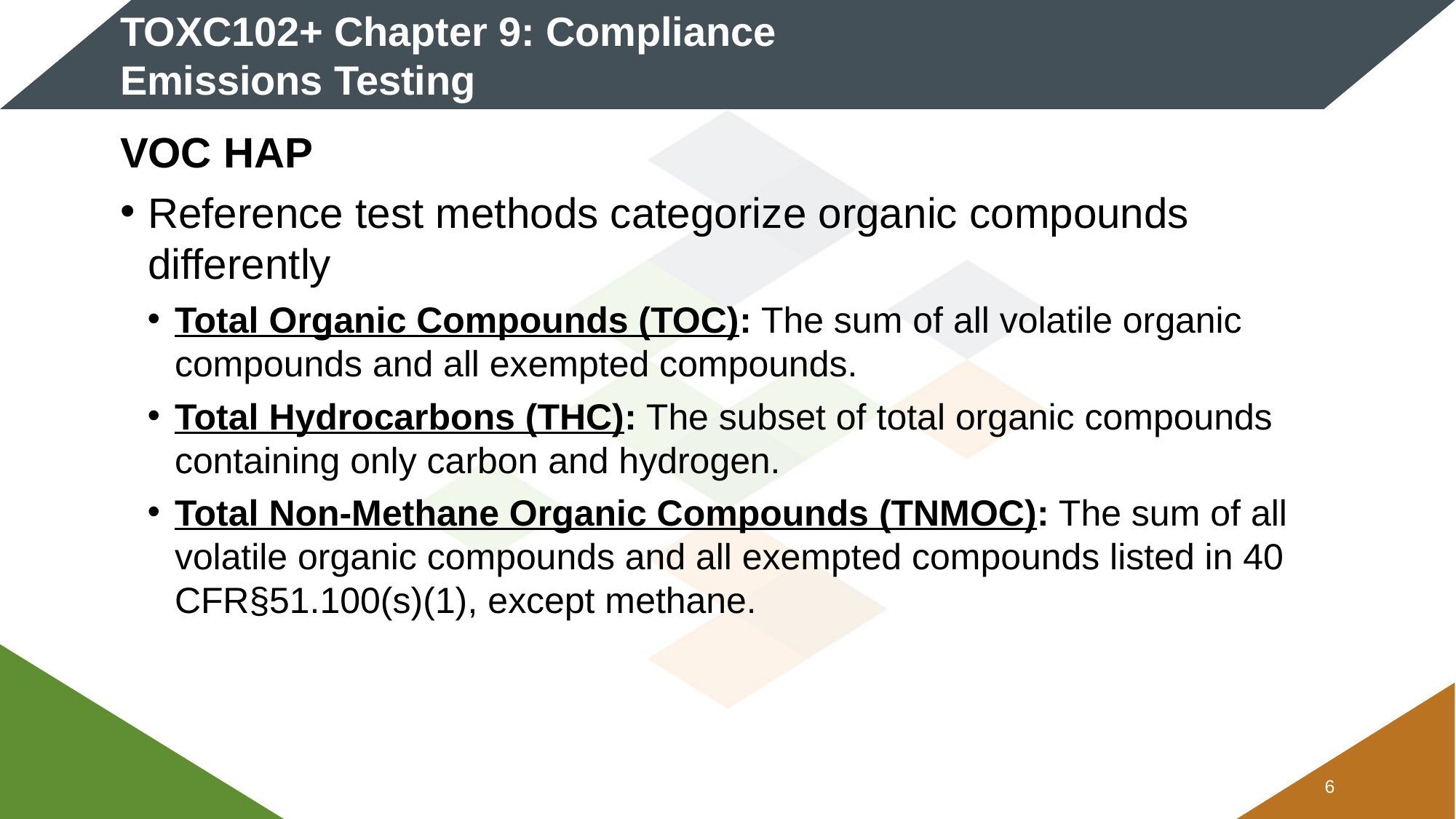

# TOXC102+ Chapter 9: Compliance Emissions Testing
VOC HAP
Reference test methods categorize organic compounds differently
Total Organic Compounds (TOC): The sum of all volatile organic compounds and all exempted compounds.
Total Hydrocarbons (THC): The subset of total organic compounds containing only carbon and hydrogen.
Total Non-Methane Organic Compounds (TNMOC): The sum of all volatile organic compounds and all exempted compounds listed in 40 CFR§51.100(s)(1), except methane.
6